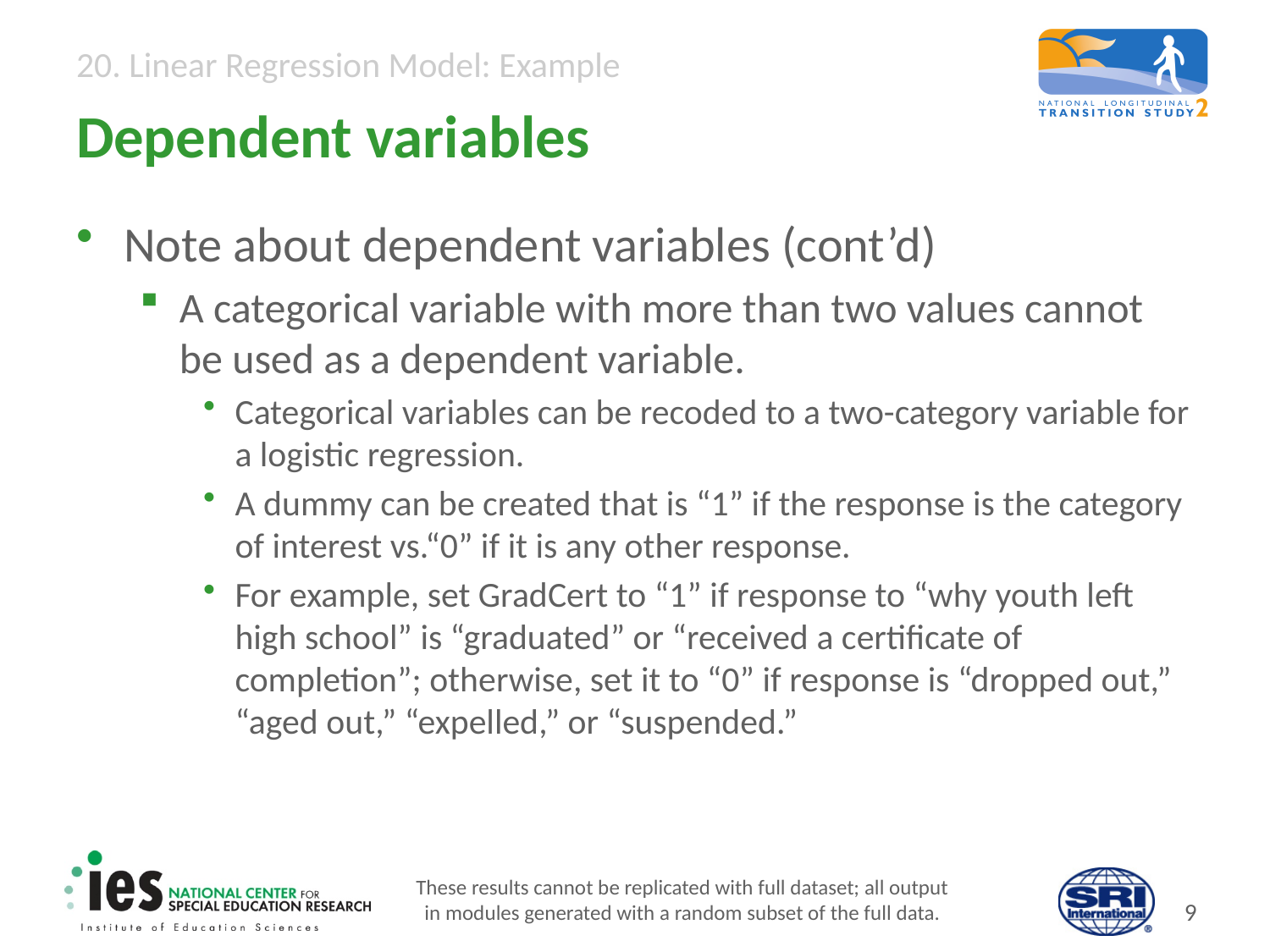

# Dependent variables
Note about dependent variables (cont’d)
A categorical variable with more than two values cannot be used as a dependent variable.
Categorical variables can be recoded to a two-category variable for a logistic regression.
A dummy can be created that is “1” if the response is the category of interest vs.“0” if it is any other response.
For example, set GradCert to “1” if response to “why youth left high school” is “graduated” or “received a certificate of completion”; otherwise, set it to “0” if response is “dropped out,” “aged out,” “expelled,” or “suspended.”
These results cannot be replicated with full dataset; all output
in modules generated with a random subset of the full data.
9